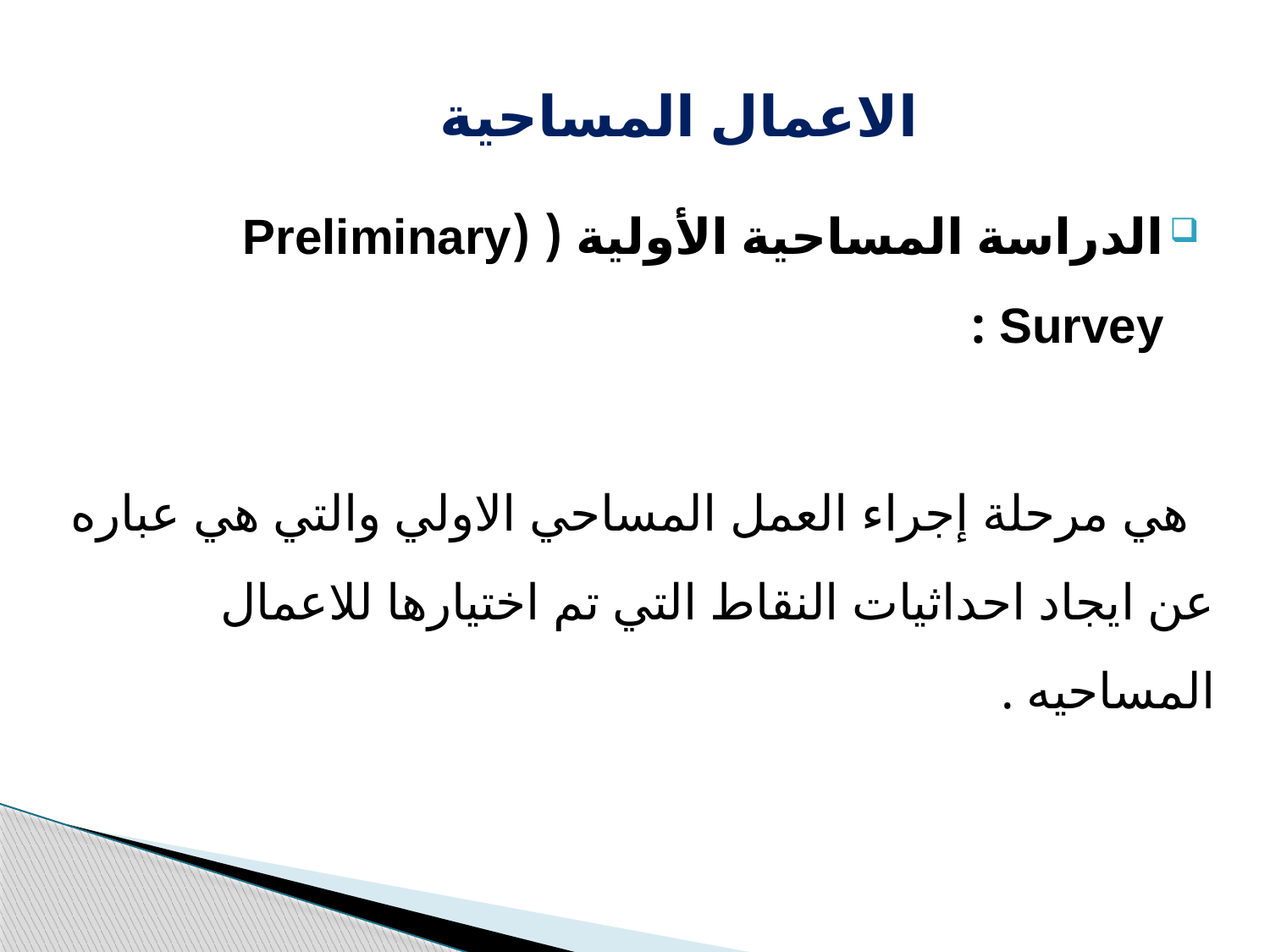

الاعمال المساحية
الدراسة المساحية الأولية ( (Preliminary Survey :

  هي مرحلة إجراء العمل المساحي الاولي والتي هي عباره عن ايجاد احداثيات النقاط التي تم اختيارها للاعمال المساحيه .